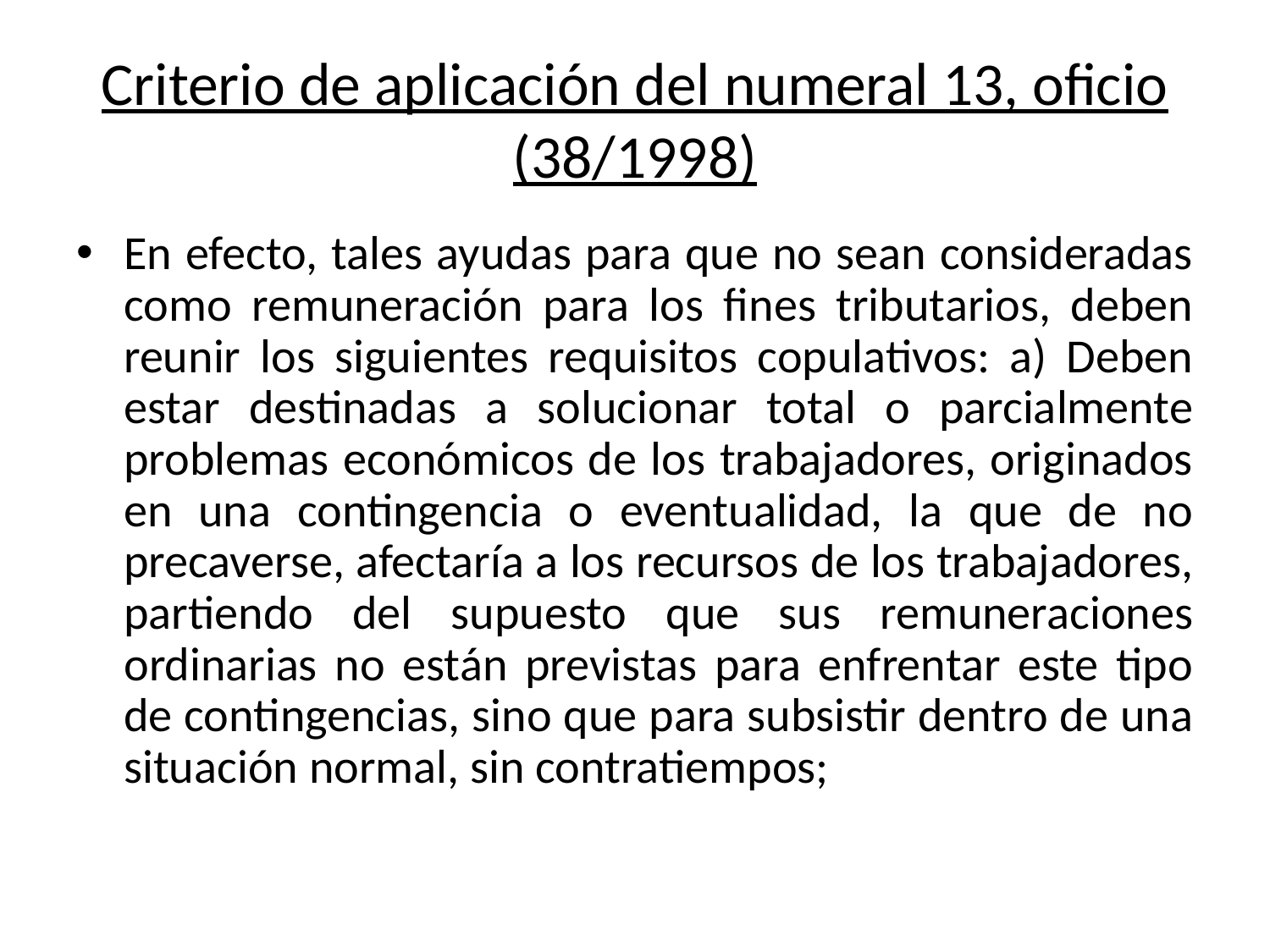

# Criterio de aplicación del numeral 13, oficio (38/1998)
En efecto, tales ayudas para que no sean consideradas como remuneración para los fines tributarios, deben reunir los siguientes requisitos copulativos: a) Deben estar destinadas a solucionar total o parcialmente problemas económicos de los trabajadores, originados en una contingencia o eventualidad, la que de no precaverse, afectaría a los recursos de los trabajadores, partiendo del supuesto que sus remuneraciones ordinarias no están previstas para enfrentar este tipo de contingencias, sino que para subsistir dentro de una situación normal, sin contratiempos;